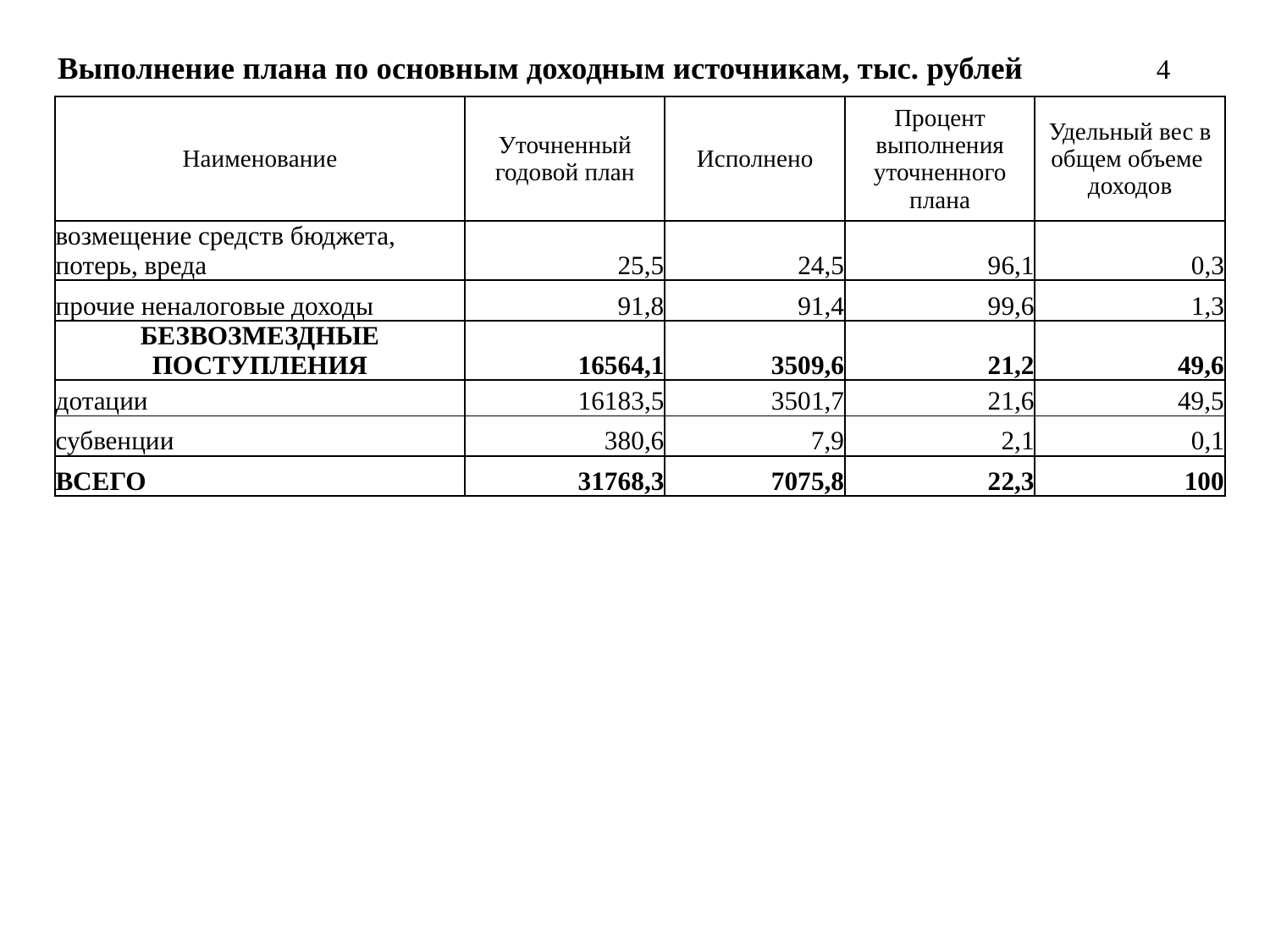

# Выполнение плана по основным доходным источникам, тыс. рублей                 4
| Наименование | Уточненный годовой план | Исполнено | Процент выполнения уточненного плана | Удельный вес в общем объеме доходов |
| --- | --- | --- | --- | --- |
| возмещение средств бюджета, потерь, вреда | 25,5 | 24,5 | 96,1 | 0,3 |
| прочие неналоговые доходы | 91,8 | 91,4 | 99,6 | 1,3 |
| БЕЗВОЗМЕЗДНЫЕ ПОСТУПЛЕНИЯ | 16564,1 | 3509,6 | 21,2 | 49,6 |
| дотации | 16183,5 | 3501,7 | 21,6 | 49,5 |
| субвенции | 380,6 | 7,9 | 2,1 | 0,1 |
| ВСЕГО | 31768,3 | 7075,8 | 22,3 | 100 |